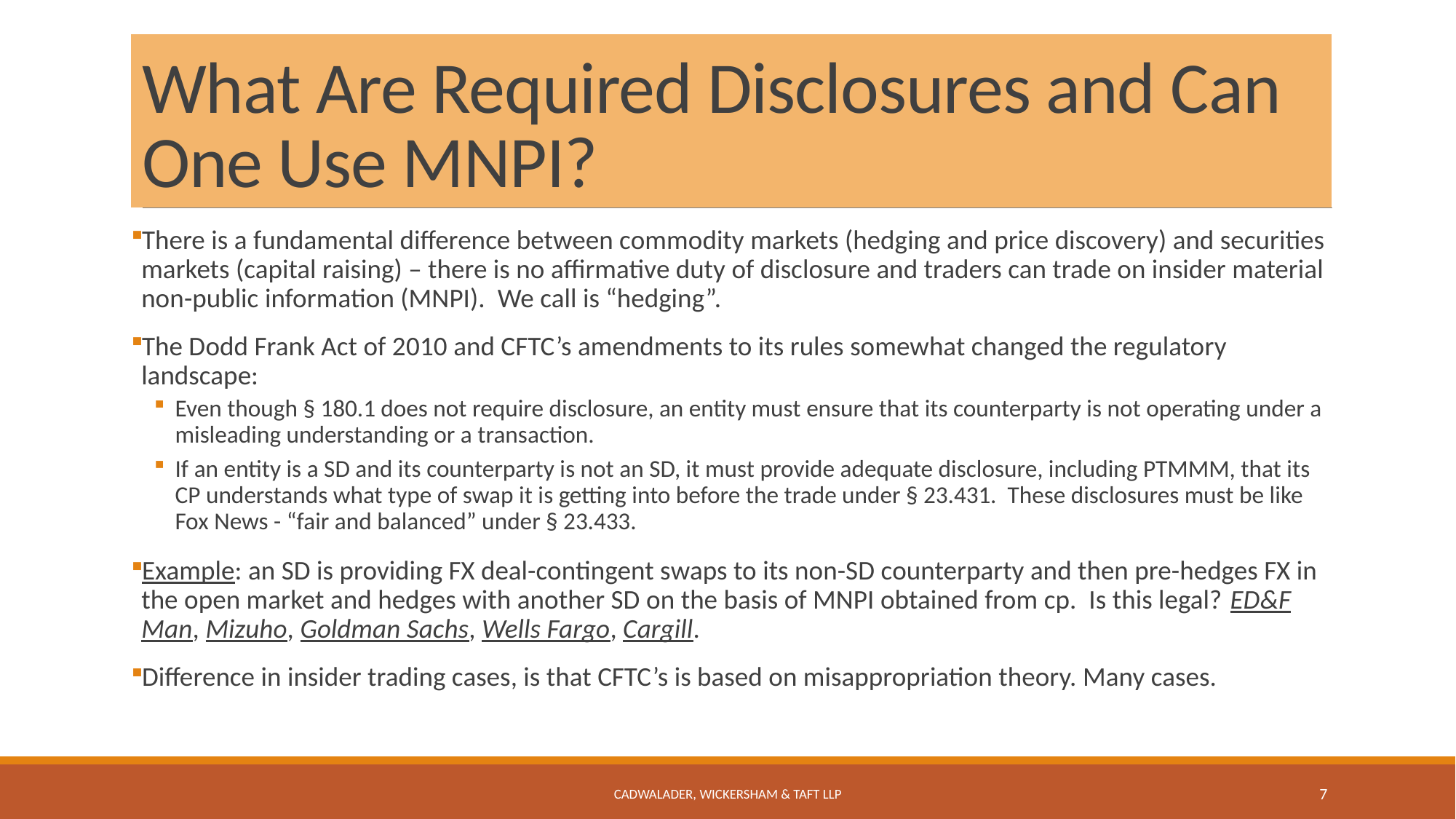

# What Are Required Disclosures and Can One Use MNPI?
There is a fundamental difference between commodity markets (hedging and price discovery) and securities markets (capital raising) – there is no affirmative duty of disclosure and traders can trade on insider material non-public information (MNPI).  We call is “hedging”.
The Dodd Frank Act of 2010 and CFTC’s amendments to its rules somewhat changed the regulatory landscape:
Even though § 180.1 does not require disclosure, an entity must ensure that its counterparty is not operating under a misleading understanding or a transaction.
If an entity is a SD and its counterparty is not an SD, it must provide adequate disclosure, including PTMMM, that its CP understands what type of swap it is getting into before the trade under § 23.431.  These disclosures must be like Fox News - “fair and balanced” under § 23.433.
Example: an SD is providing FX deal-contingent swaps to its non-SD counterparty and then pre-hedges FX in the open market and hedges with another SD on the basis of MNPI obtained from cp.  Is this legal? ED&F Man, Mizuho, Goldman Sachs, Wells Fargo, Cargill.
Difference in insider trading cases, is that CFTC’s is based on misappropriation theory. Many cases.

Cadwalader, Wickersham & Taft LLP
7